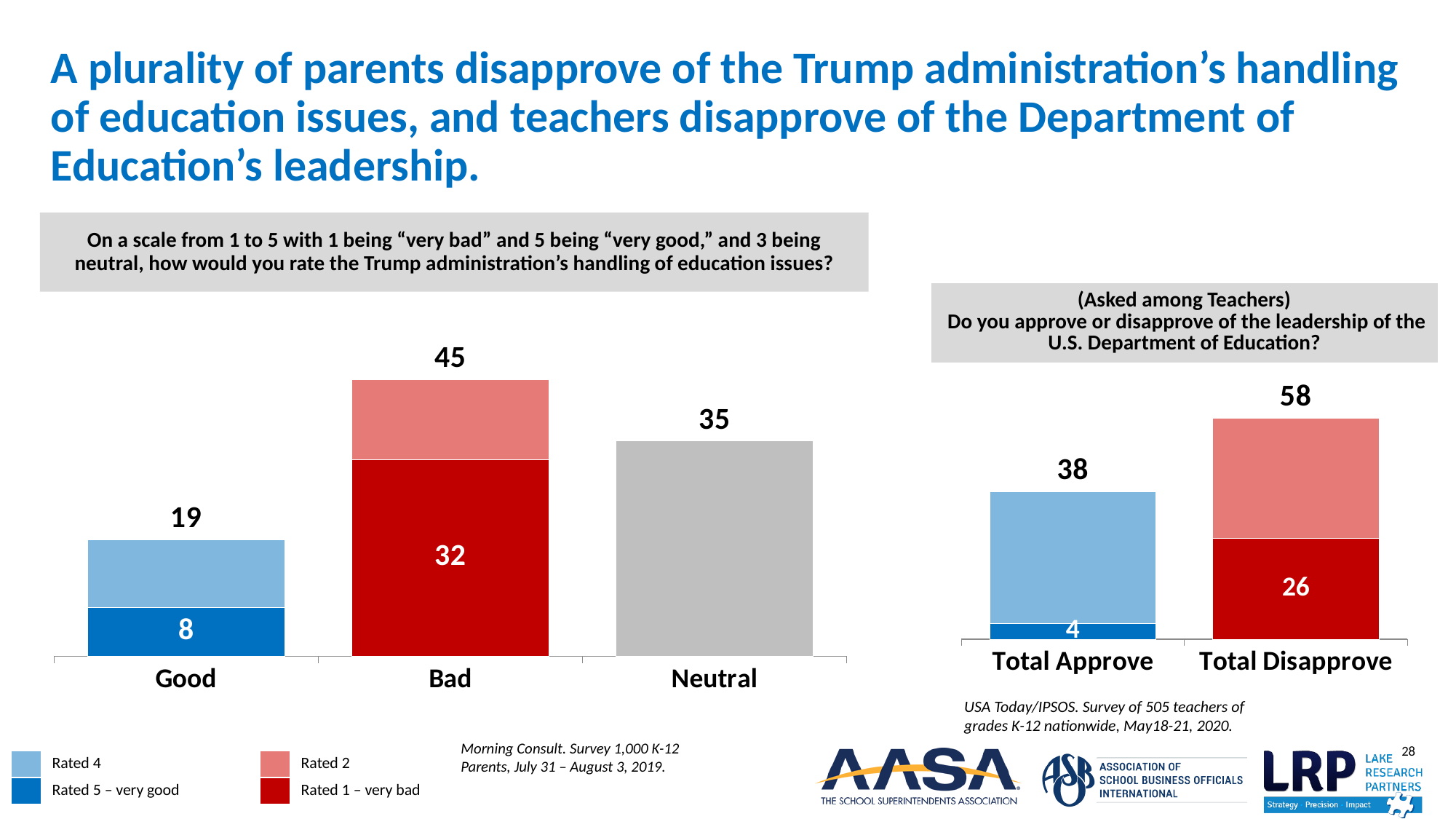

# A plurality of parents disapprove of the Trump administration’s handling of education issues, and teachers disapprove of the Department of Education’s leadership.

### Chart

| Category | Strong | Not Strong | TOTAL AUTOSUM |
|---|---|---|---|
| Good | 8.0 | 11.0 | 19.0 |
| Bad | 32.0 | 13.0 | 45.0 |
| Neutral | 35.0 | None | 35.0 |
On a scale from 1 to 5 with 1 being “very bad” and 5 being “very good,” and 3 being neutral, how would you rate the Trump administration’s handling of education issues?
| (Asked among Teachers) Do you approve or disapprove of the leadership of the U.S. Department of Education? |
| --- |

### Chart

| Category | Strong | Not Strong | TOTAL AUTOSUM |
|---|---|---|---|
| Total Approve | 4.0 | 34.0 | 38.0 |
| Total Disapprove | 26.0 | 31.0 | 58.0 |
USA Today/IPSOS. Survey of 505 teachers of grades K-12 nationwide, May18-21, 2020.
Morning Consult. Survey 1,000 K-12 Parents, July 31 – August 3, 2019.
|  | Rated 4 |  | Rated 2 |
| --- | --- | --- | --- |
|  | Rated 5 – very good |  | Rated 1 – very bad |